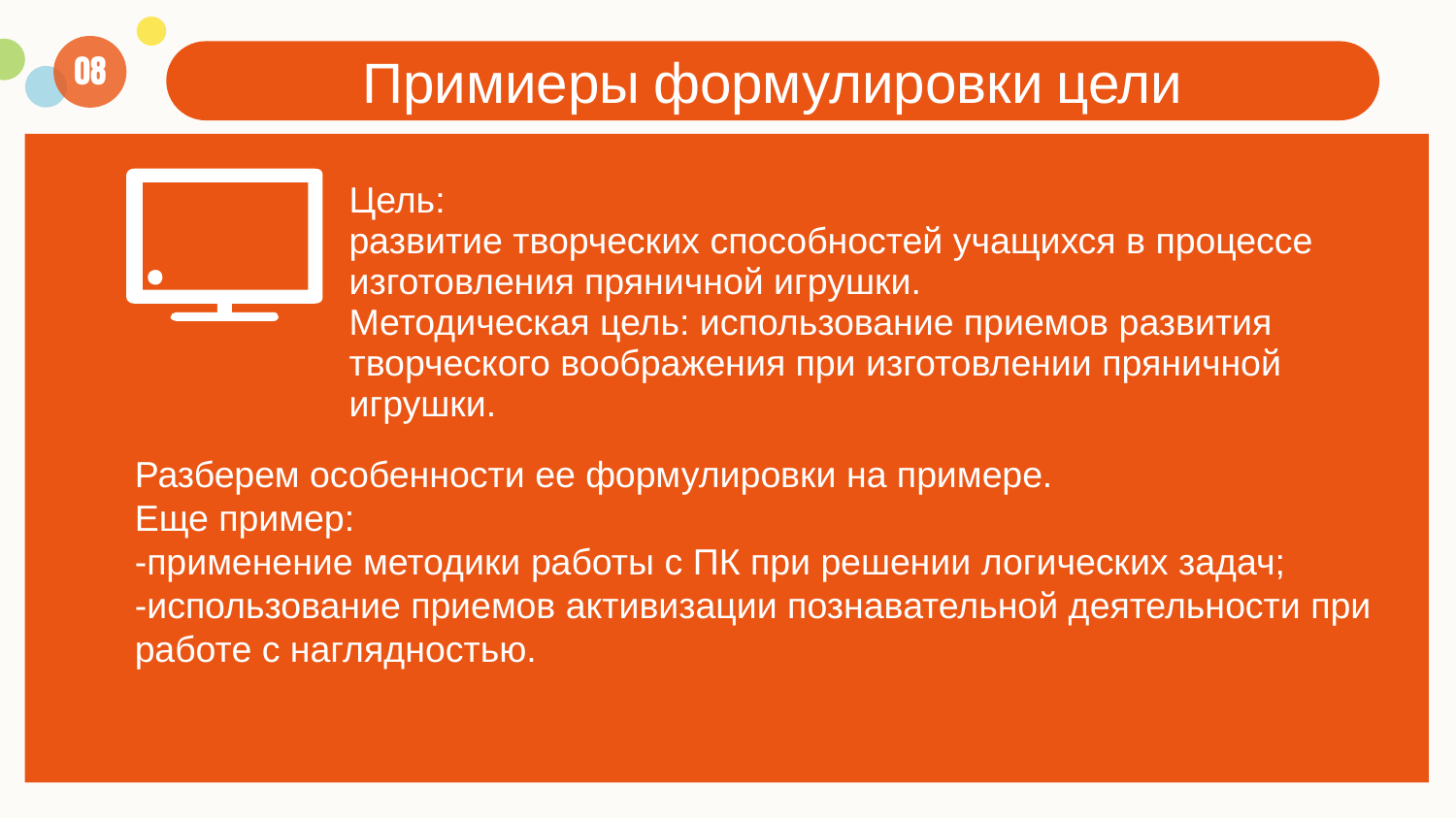

Примиеры формулировки цели

08

| Цель: развитие творческих способностей учащихся в процессе изготовления пряничной игрушки. Методическая цель: использование приемов развития творческого воображения при изготовлении пряничной игрушки. |
| --- |

Разберем особенности ее формулировки на примере.
Еще пример:
-применение методики работы с ПК при решении логических задач;
-использование приемов активизации познавательной деятельности при работе с наглядностью.